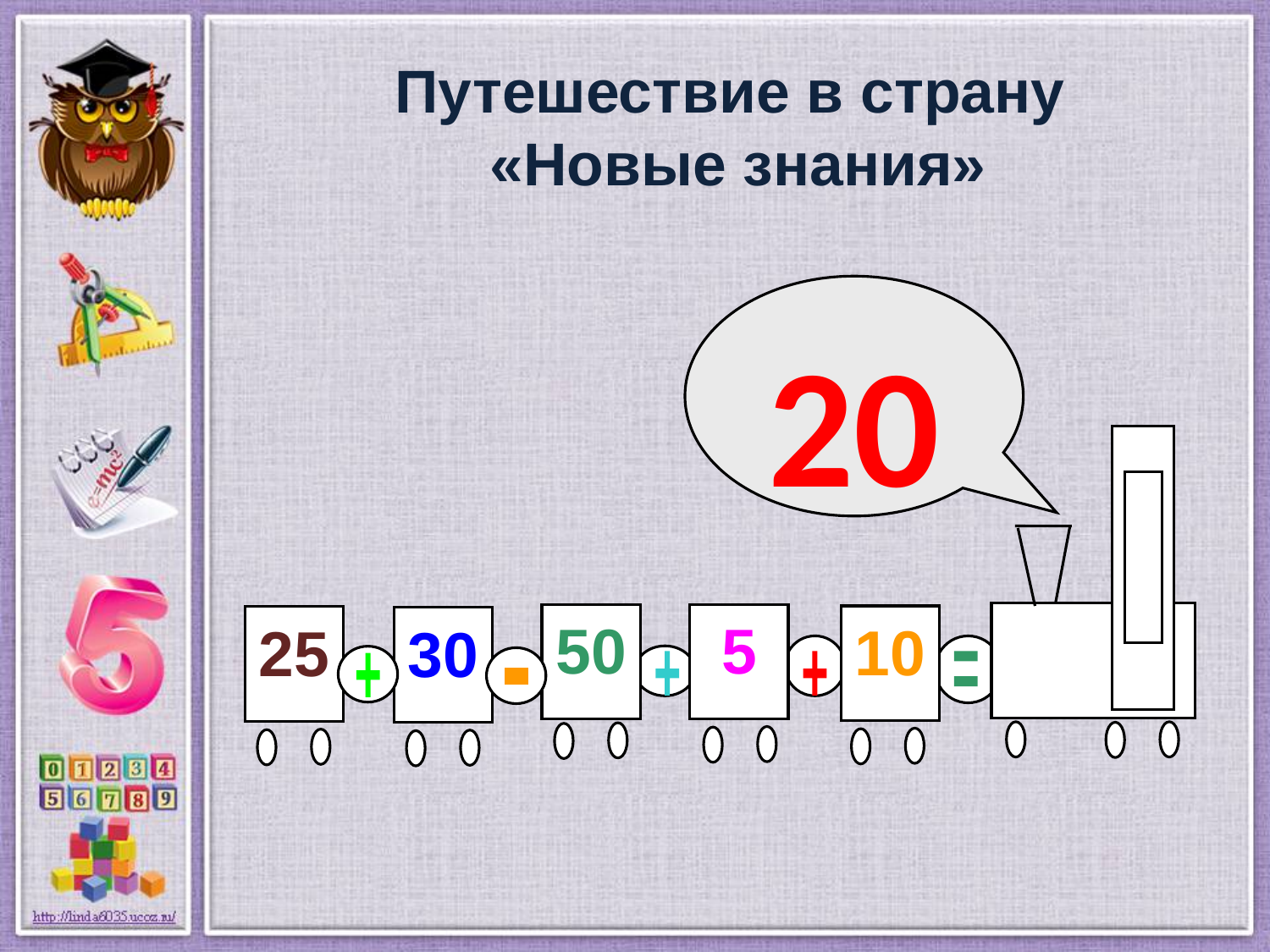

# Путешествие в страну «Новые знания»
20

50
5
10
25
30

+

+
+
=
–